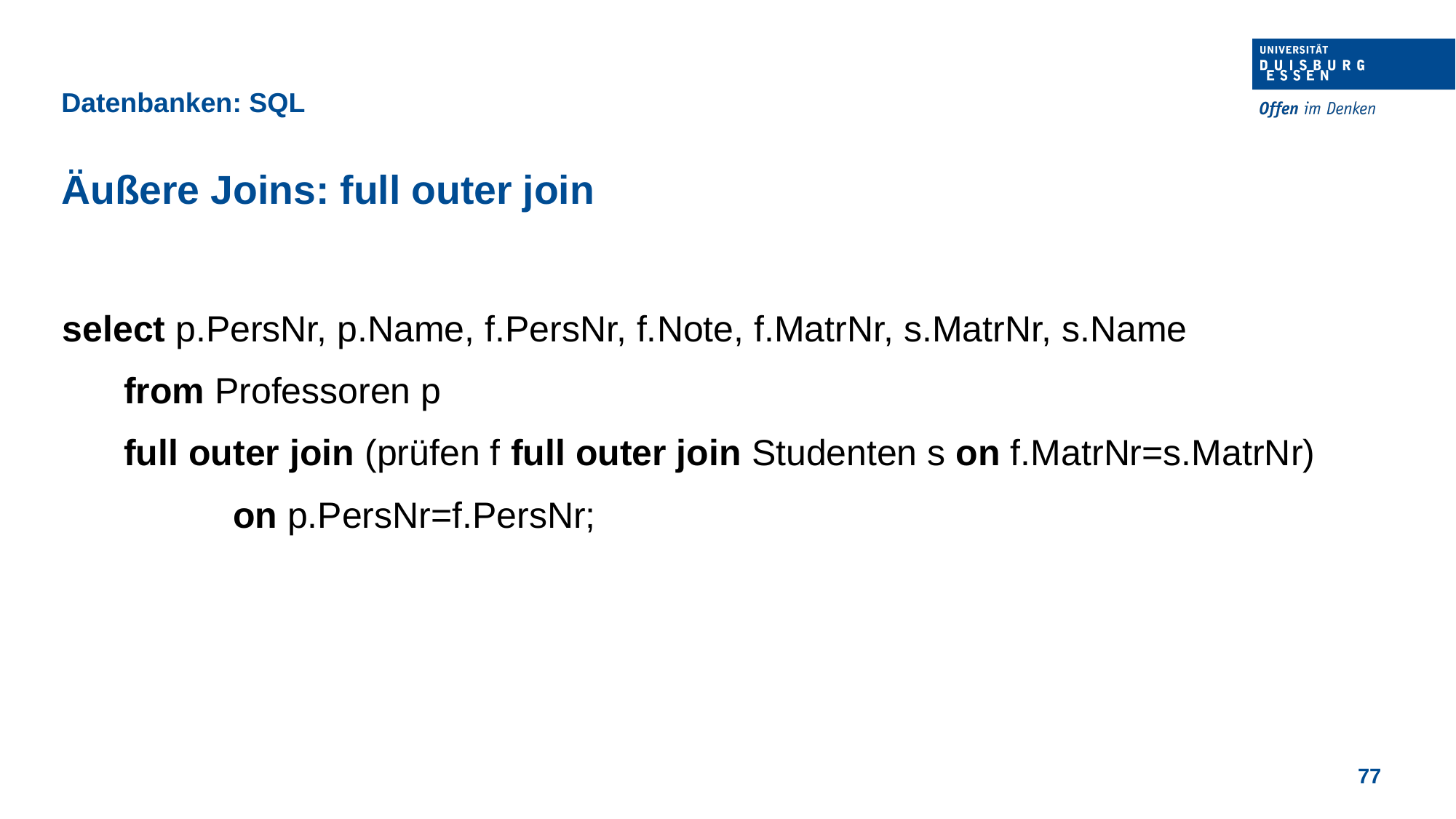

Datenbanken: SQL
Äußere Joins: full outer join
select p.PersNr, p.Name, f.PersNr, f.Note, f.MatrNr, s.MatrNr, s.Name
	from Professoren p
	full outer join (prüfen f full outer join Studenten s on f.MatrNr=s.MatrNr)
		on p.PersNr=f.PersNr;
77